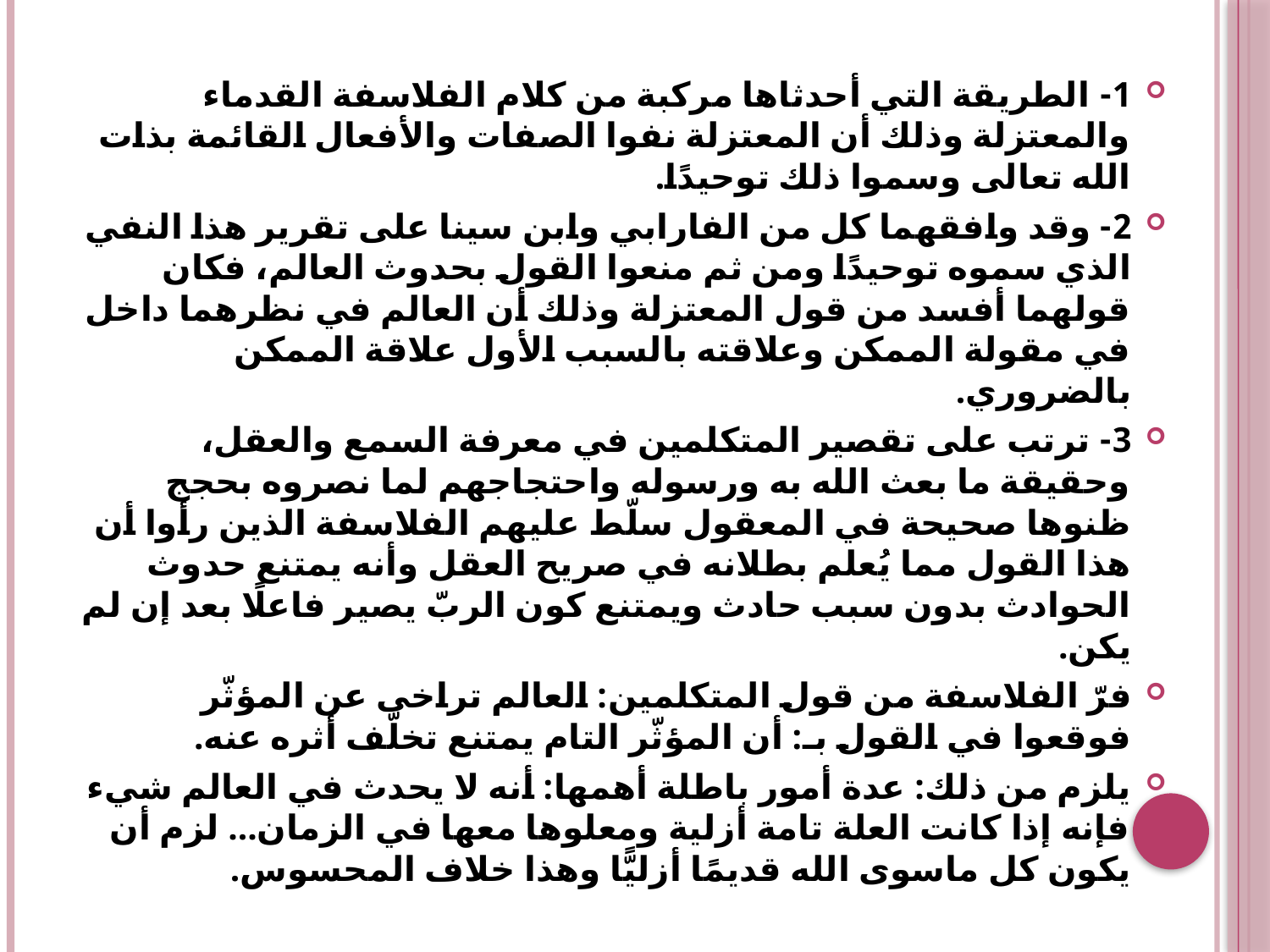

#
1- الطريقة التي أحدثاها مركبة من كلام الفلاسفة القدماء والمعتزلة وذلك أن المعتزلة نفوا الصفات والأفعال القائمة بذات الله تعالى وسموا ذلك توحيدًا.
2- وقد وافقهما كل من الفارابي وابن سينا على تقرير هذا النفي الذي سموه توحيدًا ومن ثم منعوا القول بحدوث العالم، فكان قولهما أفسد من قول المعتزلة وذلك أن العالم في نظرهما داخل في مقولة الممكن وعلاقته بالسبب الأول علاقة الممكن بالضروري.
3- ترتب على تقصير المتكلمين في معرفة السمع والعقل، وحقيقة ما بعث الله به ورسوله واحتجاجهم لما نصروه بحجج ظنوها صحيحة في المعقول سلّط عليهم الفلاسفة الذين رأوا أن هذا القول مما يُعلم بطلانه في صريح العقل وأنه يمتنع حدوث الحوادث بدون سبب حادث ويمتنع كون الربّ يصير فاعلًا بعد إن لم يكن.
فرّ الفلاسفة من قول المتكلمين: العالم تراخى عن المؤثّر فوقعوا في القول بـ: أن المؤثّر التام يمتنع تخلّف أثره عنه.
يلزم من ذلك: عدة أمور باطلة أهمها: أنه لا يحدث في العالم شيء فإنه إذا كانت العلة تامة أزلية ومعلوها معها في الزمان... لزم أن يكون كل ماسوى الله قديمًا أزليًّا وهذا خلاف المحسوس.